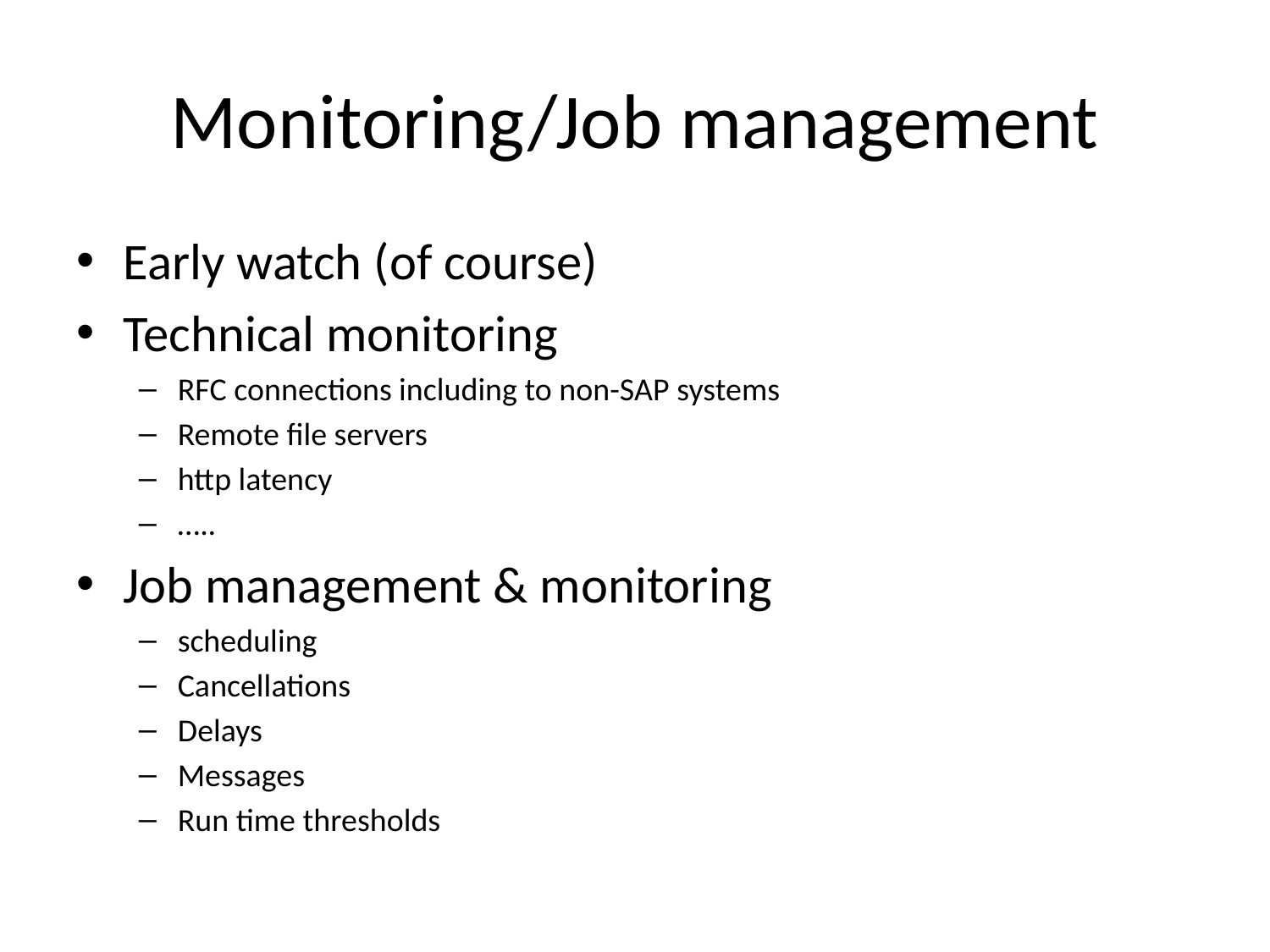

# Monitoring/Job management
Early watch (of course)
Technical monitoring
RFC connections including to non-SAP systems
Remote file servers
http latency
…..
Job management & monitoring
scheduling
Cancellations
Delays
Messages
Run time thresholds